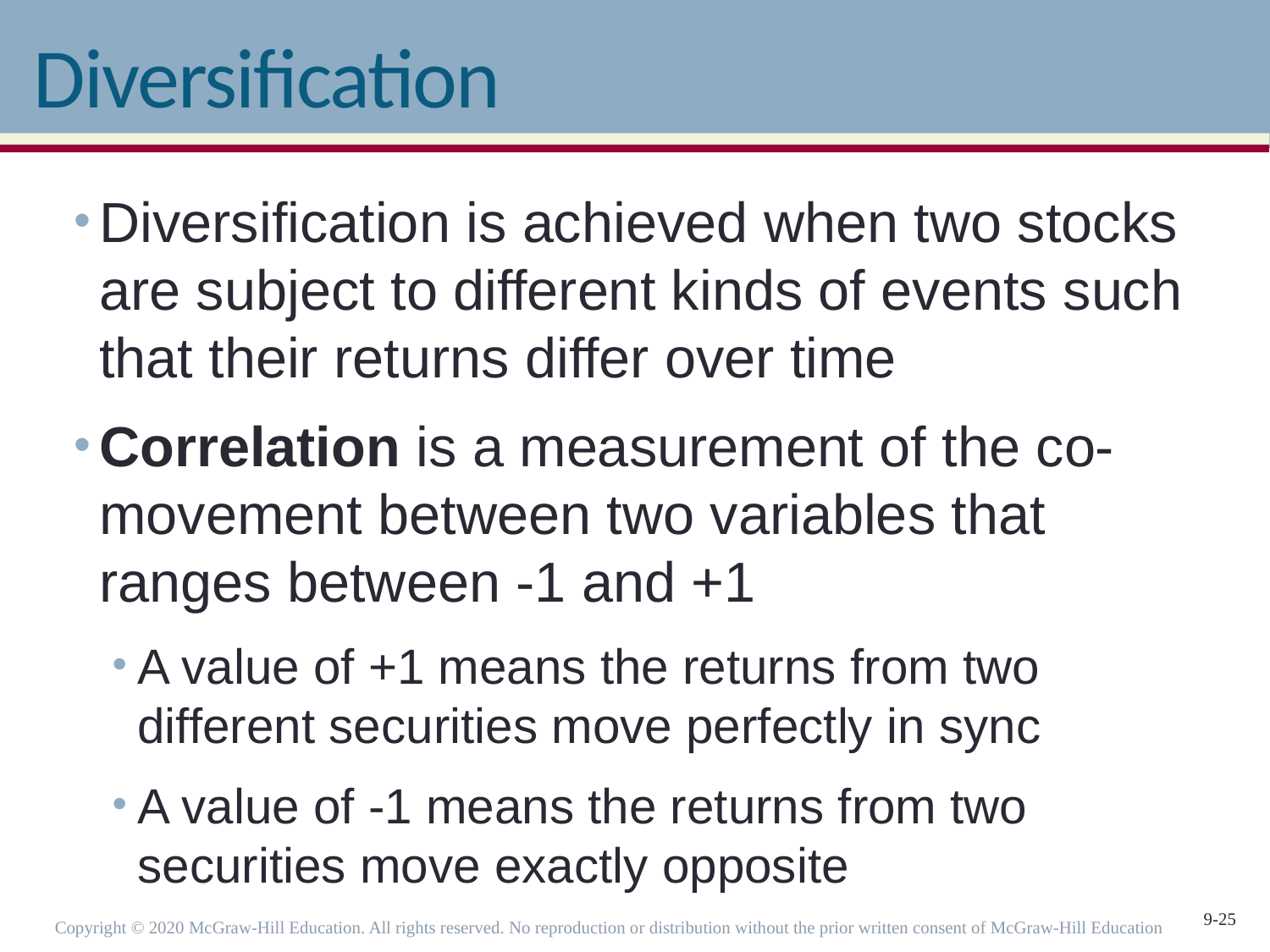

# Diversification
Diversification is achieved when two stocks are subject to different kinds of events such that their returns differ over time
Correlation is a measurement of the co-movement between two variables that ranges between -1 and +1
A value of +1 means the returns from two different securities move perfectly in sync
A value of -1 means the returns from two securities move exactly opposite
Copyright © 2020 McGraw-Hill Education. All rights reserved. No reproduction or distribution without the prior written consent of McGraw-Hill Education